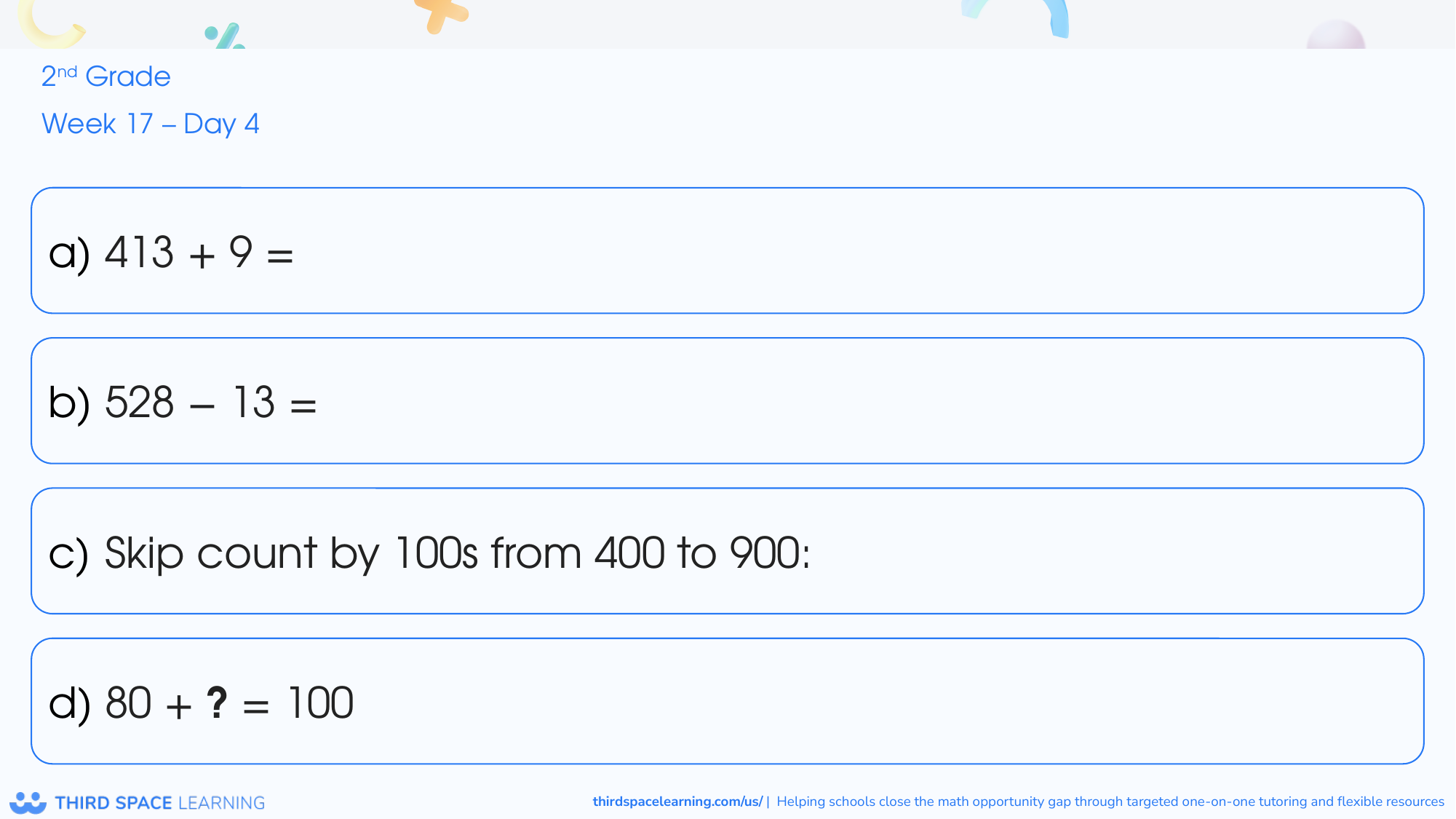

2nd Grade
Week 17 – Day 4
413 + 9 =
528 − 13 =
Skip count by 100s from 400 to 900:
80 + ? = 100